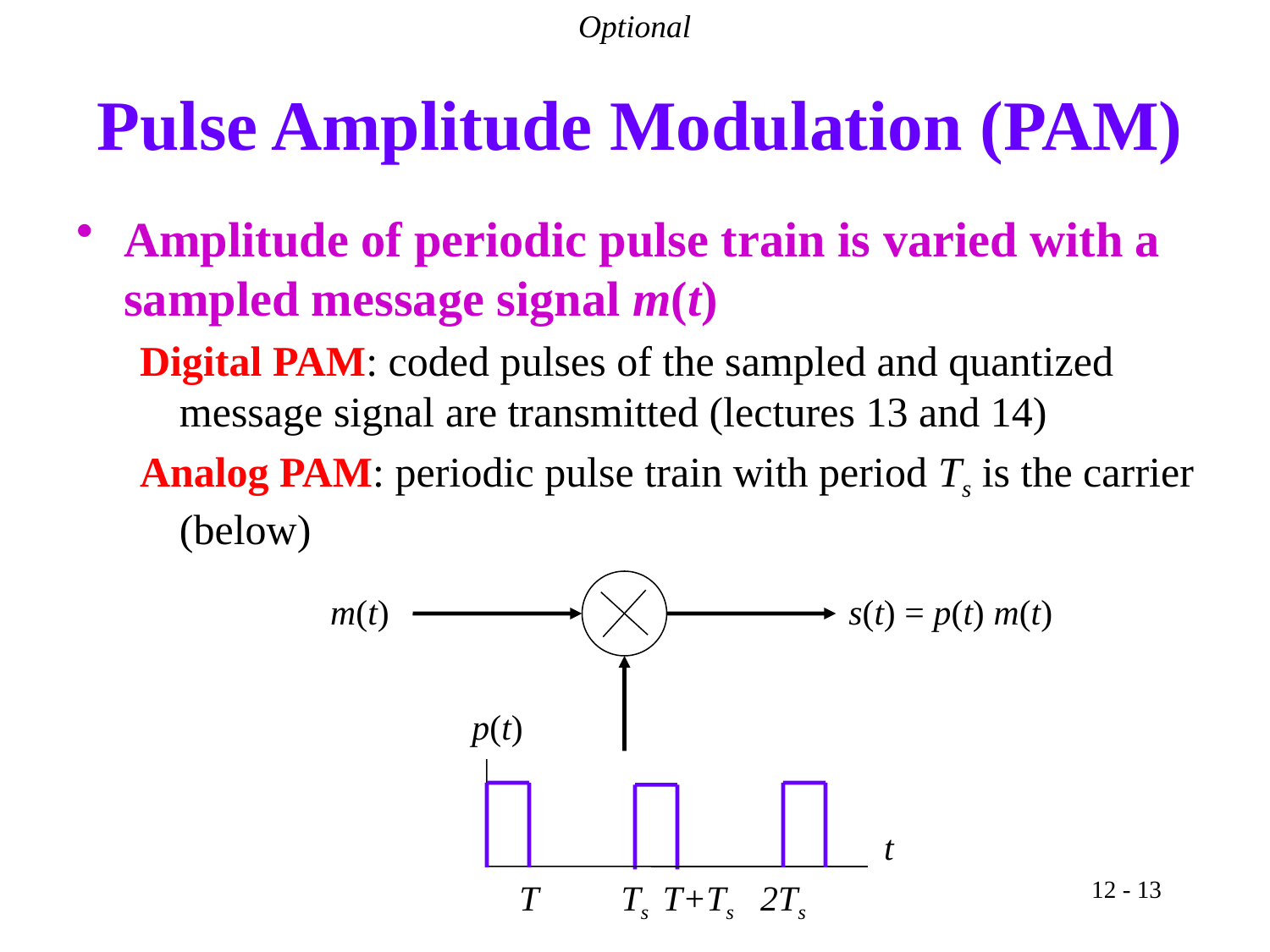

Optional
# Pulse Amplitude Modulation (PAM)
Amplitude of periodic pulse train is varied with a sampled message signal m(t)
Digital PAM: coded pulses of the sampled and quantized message signal are transmitted (lectures 13 and 14)
Analog PAM: periodic pulse train with period Ts is the carrier (below)

m(t)
s(t) = p(t) m(t)

p(t)

t

T
Ts
T+Ts
2Ts
12 - 13